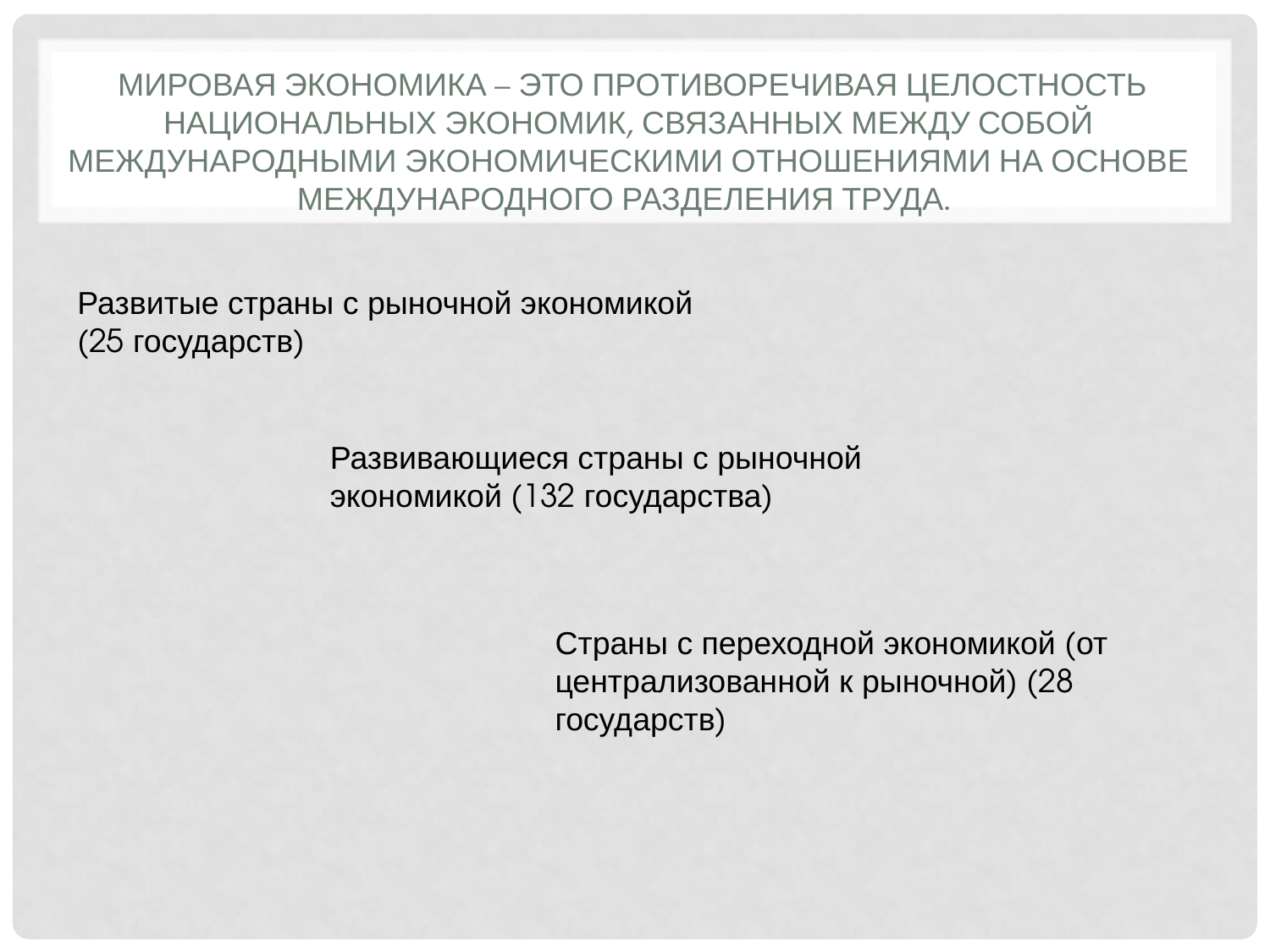

# Мировая экономика – это противоречивая целостность национальных экономик, связанных между собой международными экономическими отношениями на основе международного разделения труда.
Развитые страны с рыночной экономикой (25 государств)
Развивающиеся страны с рыночной экономикой (132 государства)
Страны с переходной экономикой (от централизованной к рыночной) (28 государств)